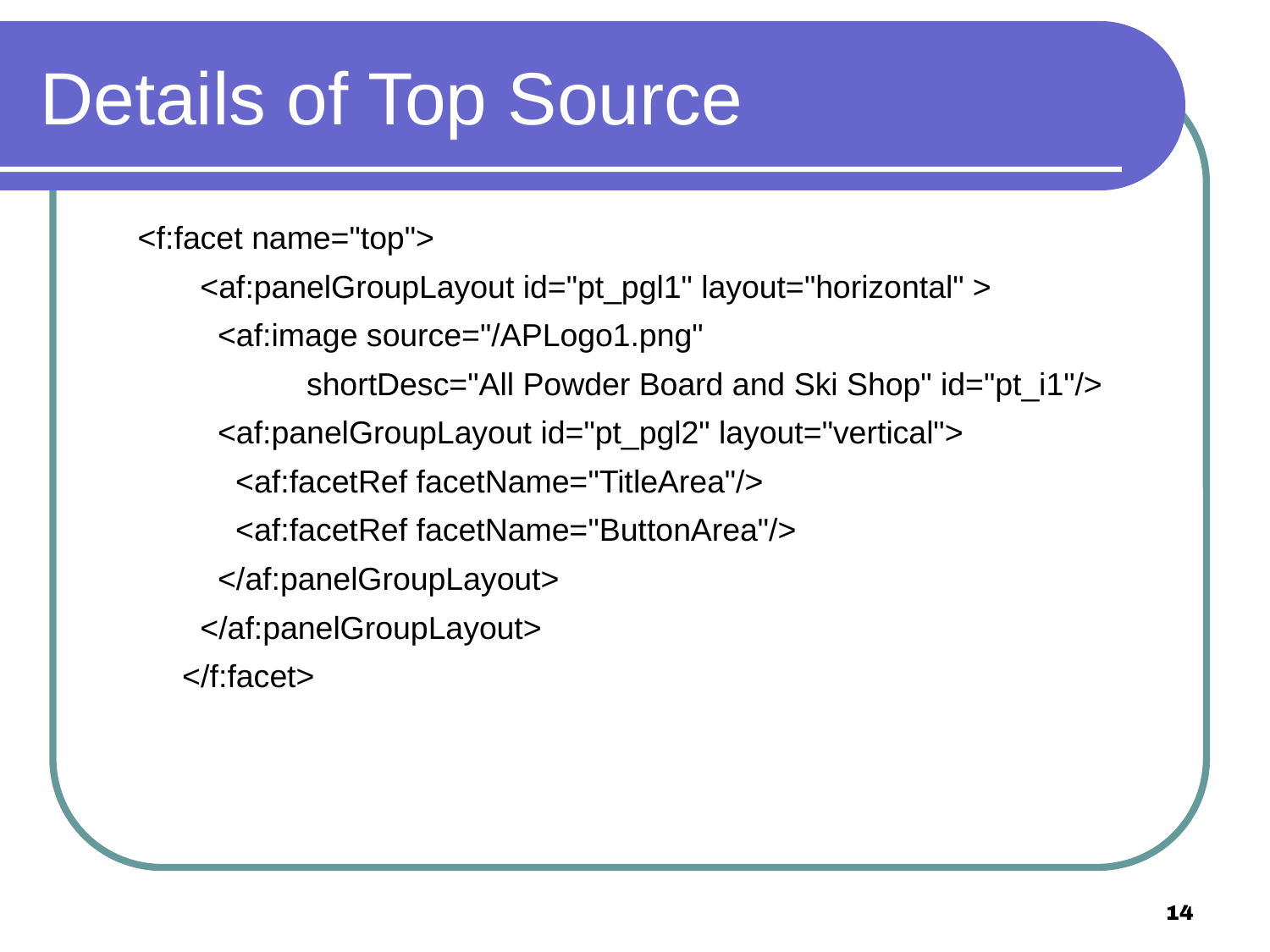

# Details of Top Source
 <f:facet name="top">
        <af:panelGroupLayout id="pt_pgl1" layout="horizontal" >
          <af:image source="/APLogo1.png"
                    shortDesc="All Powder Board and Ski Shop" id="pt_i1"/>
          <af:panelGroupLayout id="pt_pgl2" layout="vertical">
            <af:facetRef facetName="TitleArea"/>
            <af:facetRef facetName="ButtonArea"/>
          </af:panelGroupLayout>
        </af:panelGroupLayout>
      </f:facet>
14